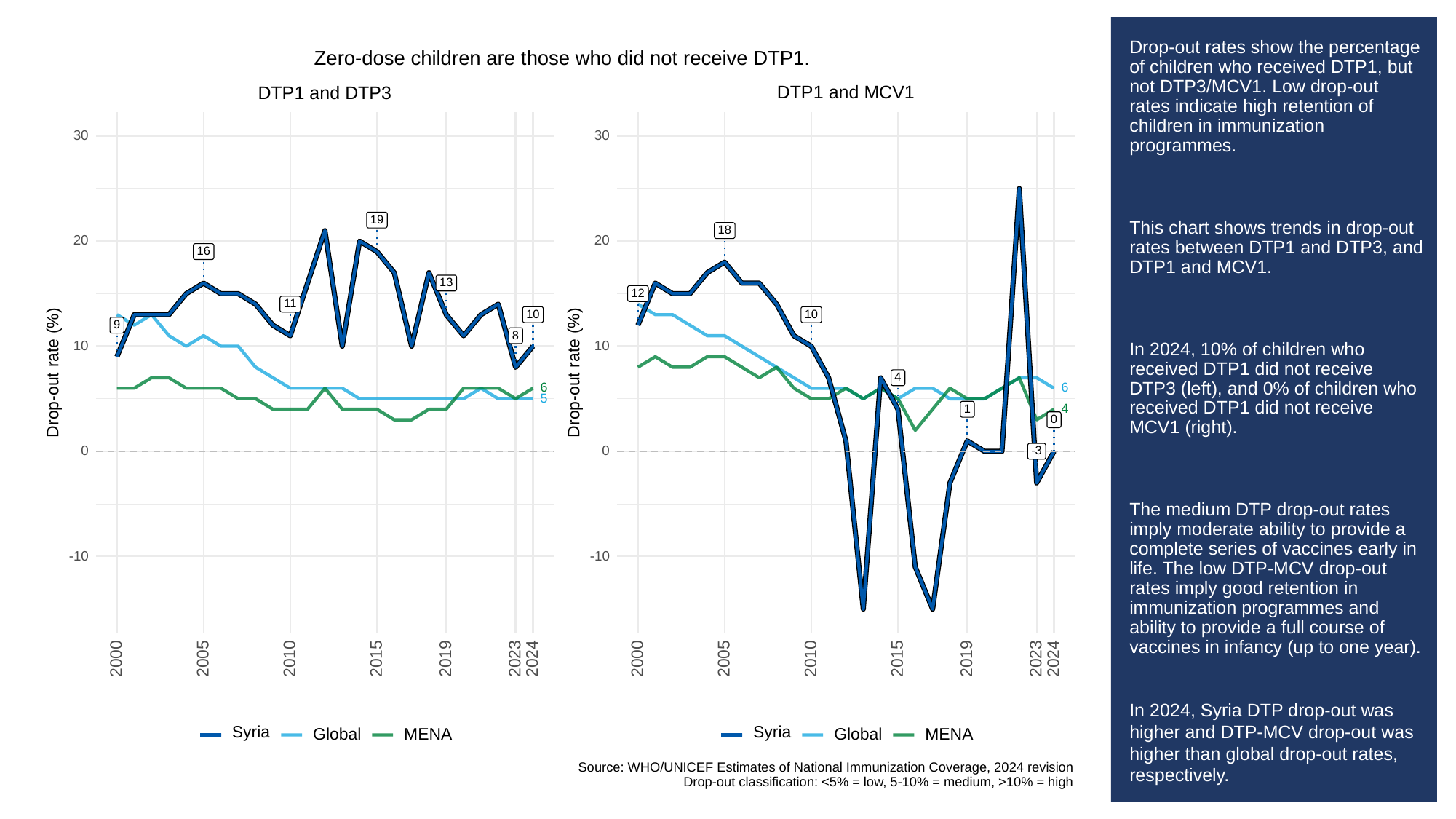

# Drop-out rates show the percentage of children who received DTP1, but not DTP3/MCV1. Low drop-out rates indicate high retention of children in immunization programmes.

This chart shows trends in drop-out rates between DTP1 and DTP3, and DTP1 and MCV1.

In 2024, 10% of children who received DTP1 did not receive DTP3 (left), and 0% of children who received DTP1 did not receive MCV1 (right).

The medium DTP drop-out rates imply moderate ability to provide a complete series of vaccines early in life. The low DTP-MCV drop-out rates imply good retention in immunization programmes and ability to provide a full course of vaccines in infancy (up to one year).

In 2024, Syria DTP drop-out was higher and DTP-MCV drop-out was higher than global drop-out rates, respectively.

Zero-dose children are those who did not receive DTP1.
DTP1 and MCV1
DTP1 and DTP3

30
30

19

18

20
20

16

13

12

11

10
10

9

8

10
10

Drop-out rate (%)
Drop-out rate (%)

4

6
6
5

4
1

0

0
0
-3

-10
-10

2023
2023
2000
2005
2010
2015
2019
2024
2000
2005
2010
2015
2019
2024
Syria
Syria
Global
Global
MENA
MENA

Source: WHO/UNICEF Estimates of National Immunization Coverage, 2024 revision
Drop-out classification: <5% = low, 5-10% = medium, >10% = high